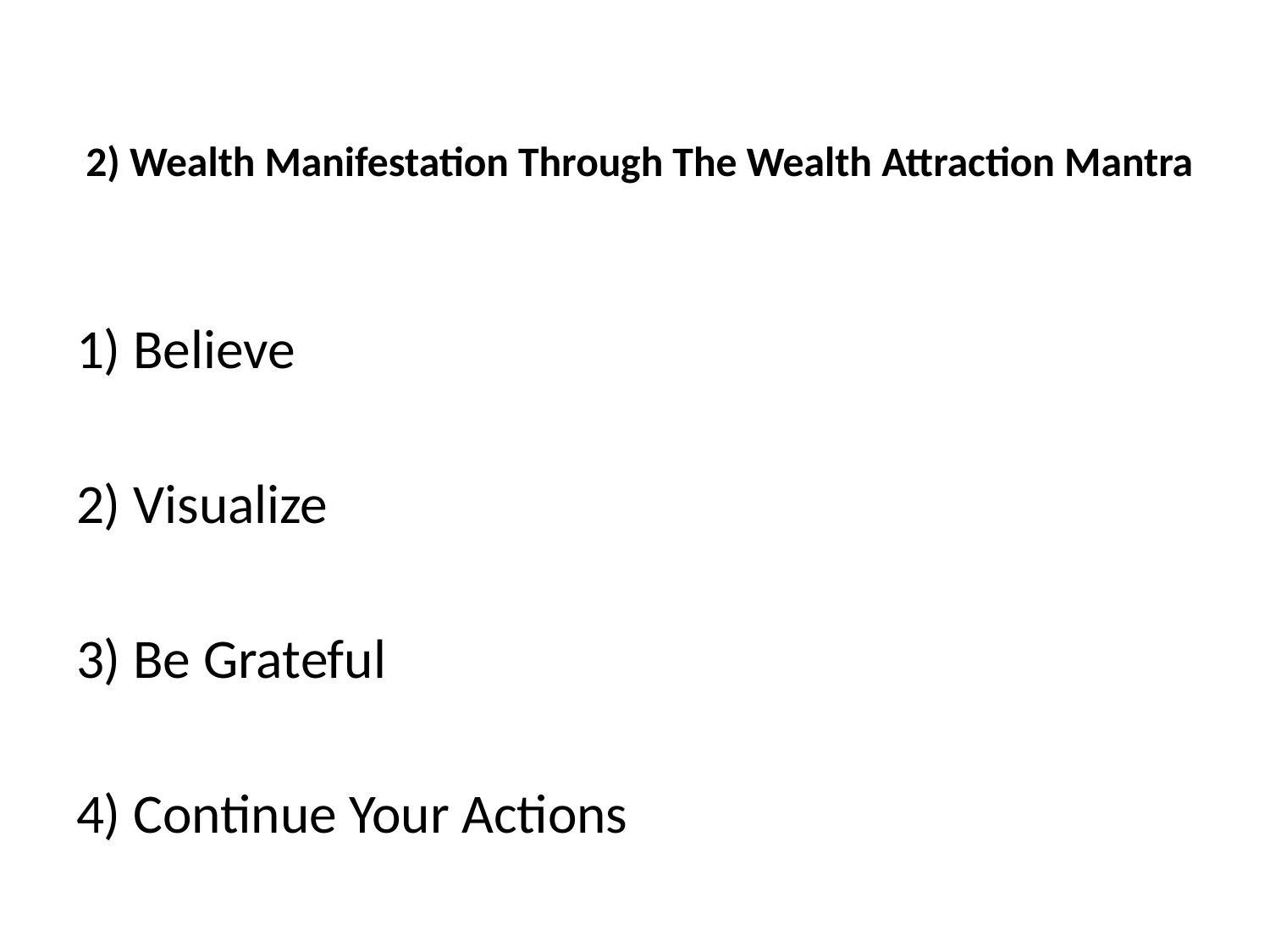

# 2) Wealth Manifestation Through The Wealth Attraction Mantra
1) Believe

2) Visualize

3) Be Grateful

4) Continue Your Actions